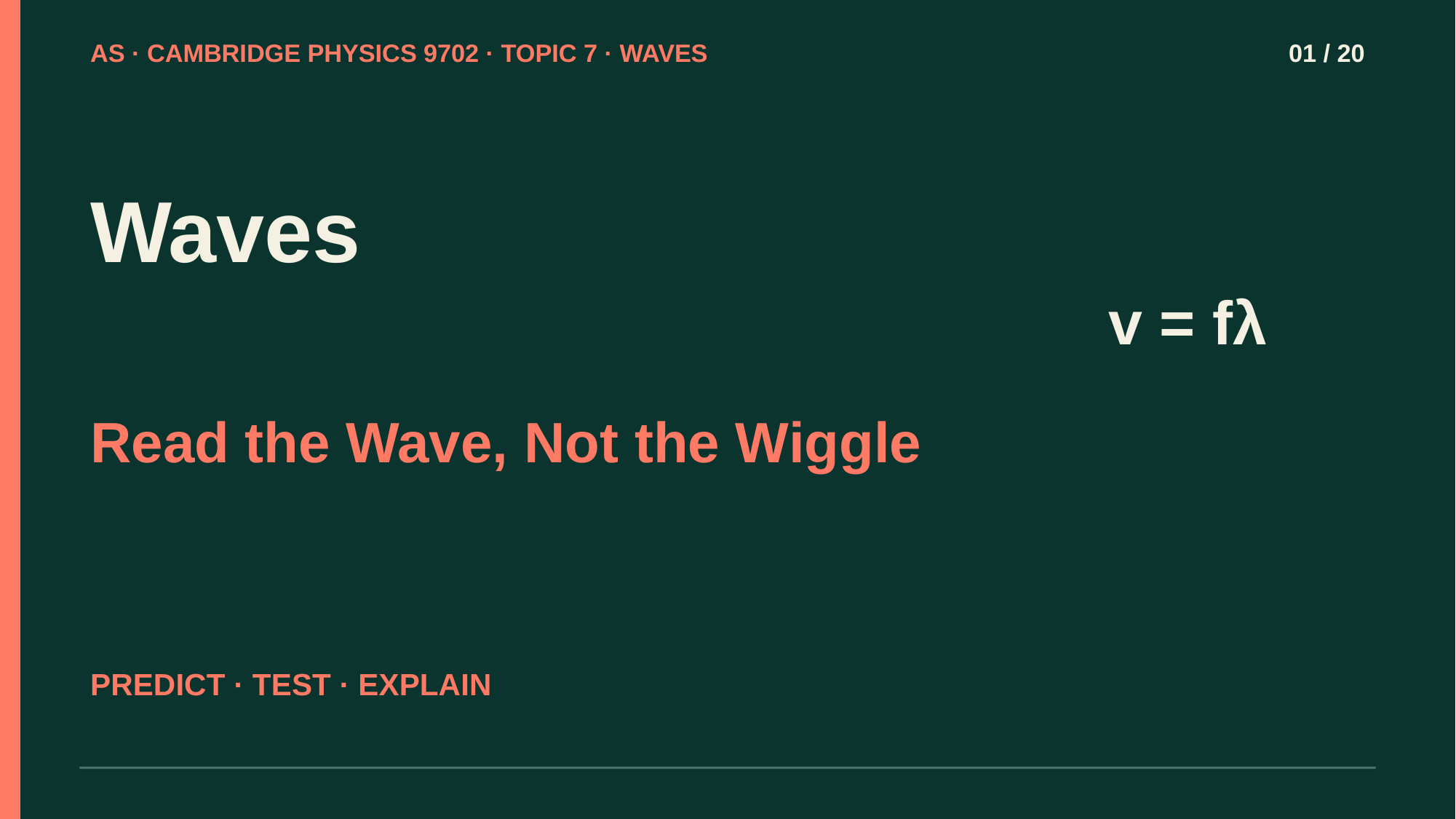

AS · CAMBRIDGE PHYSICS 9702 · TOPIC 7 · WAVES
01 / 20
Waves
v = fλ
Read the Wave, Not the Wiggle
PREDICT · TEST · EXPLAIN